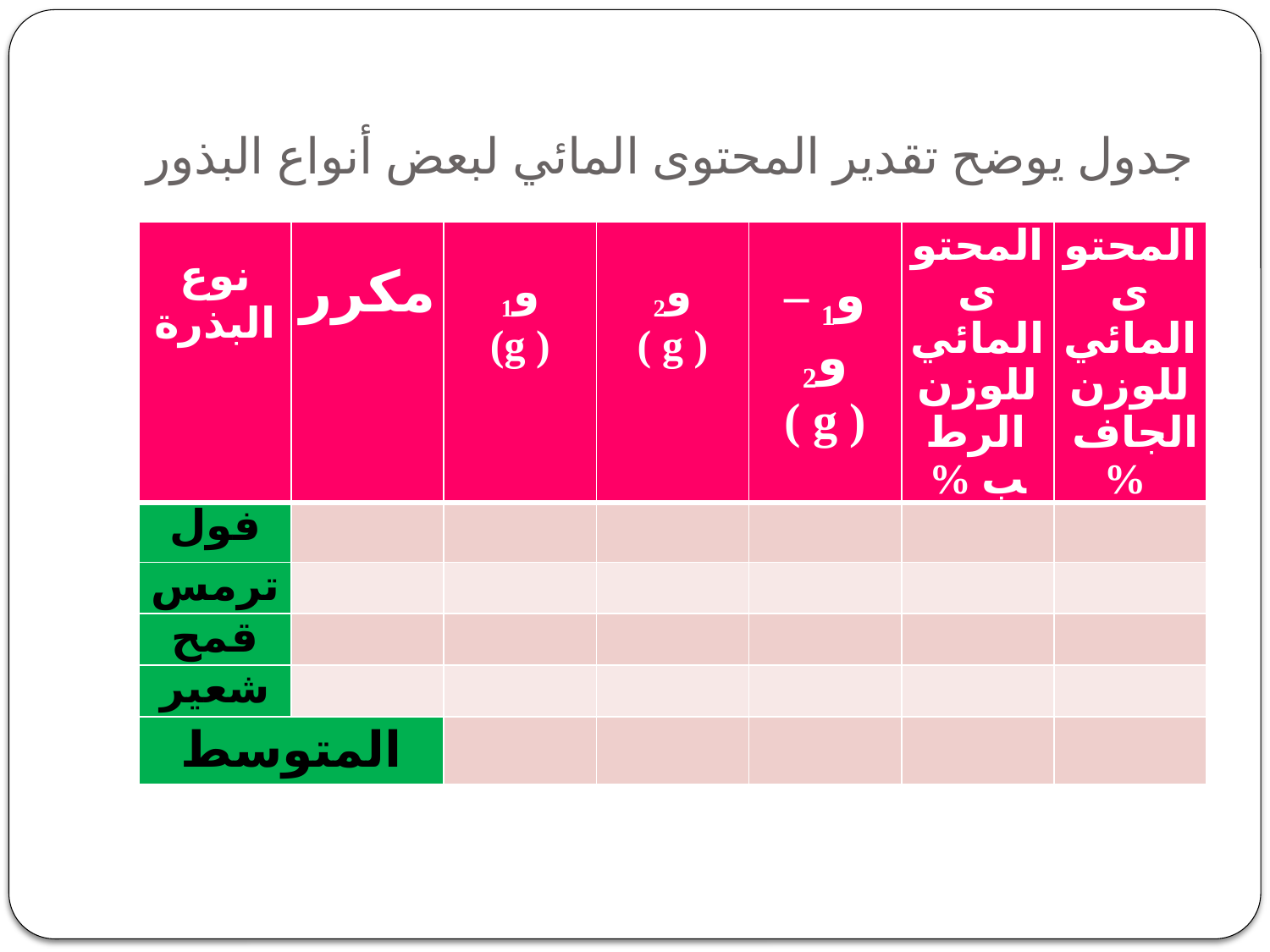

# جدول يوضح تقدير المحتوى المائي لبعض أنواع البذور
| نوع البذرة | مكرر | و1 ( g) | و2 ( g ) | و1 – و2 ( g ) | المحتوى المائي للوزن الرطب % | المحتوى المائي للوزن الجاف % |
| --- | --- | --- | --- | --- | --- | --- |
| فول |  |  |  |  |  |  |
| ترمس |  |  |  |  |  |  |
| قمح |  |  |  |  |  |  |
| شعير |  |  |  |  |  |  |
| المتوسط |  |  |  |  |  |  |